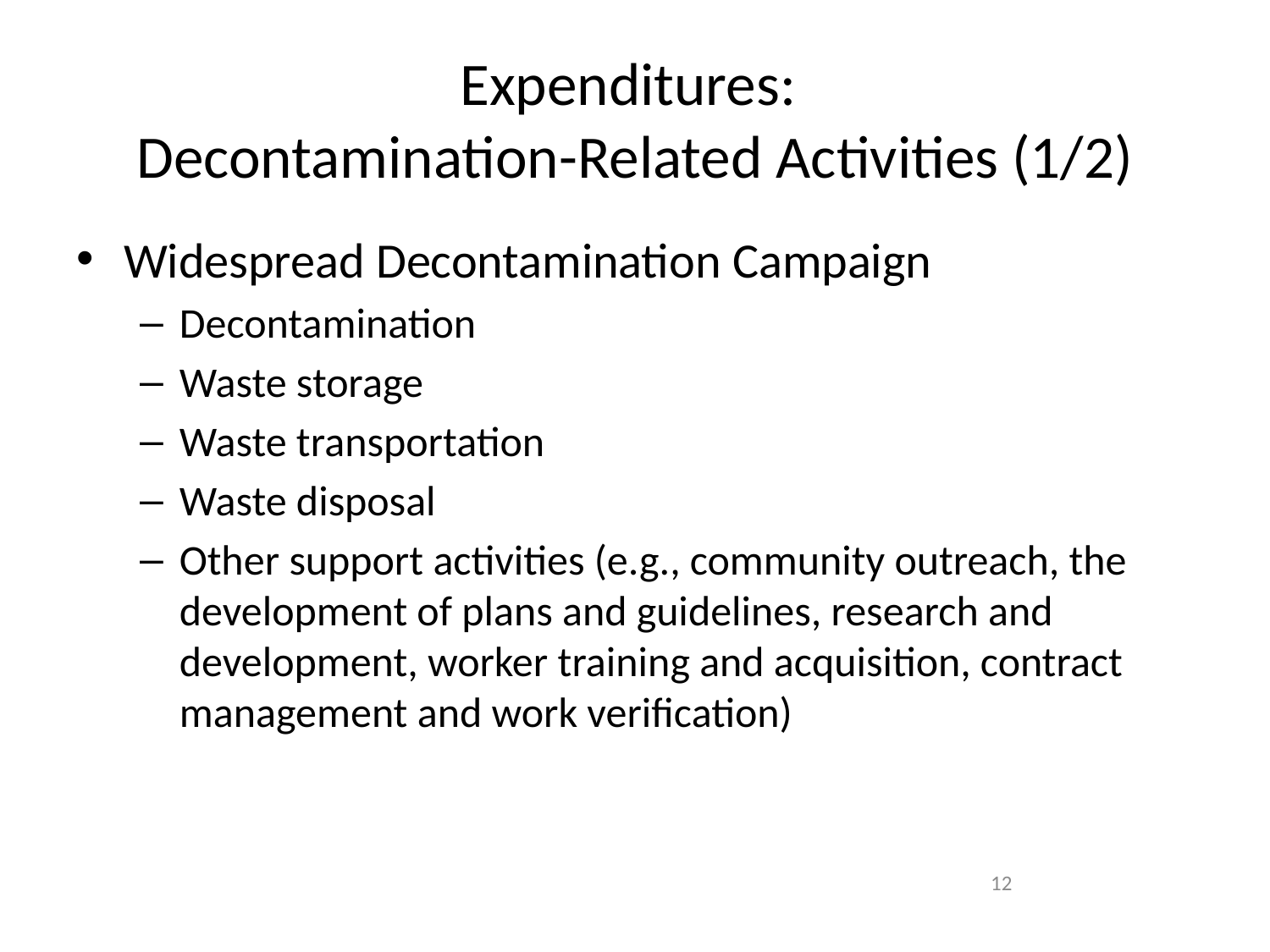

# Expenditures: Decontamination-Related Activities (1/2)
Widespread Decontamination Campaign
Decontamination
Waste storage
Waste transportation
Waste disposal
Other support activities (e.g., community outreach, the development of plans and guidelines, research and development, worker training and acquisition, contract management and work verification)
12